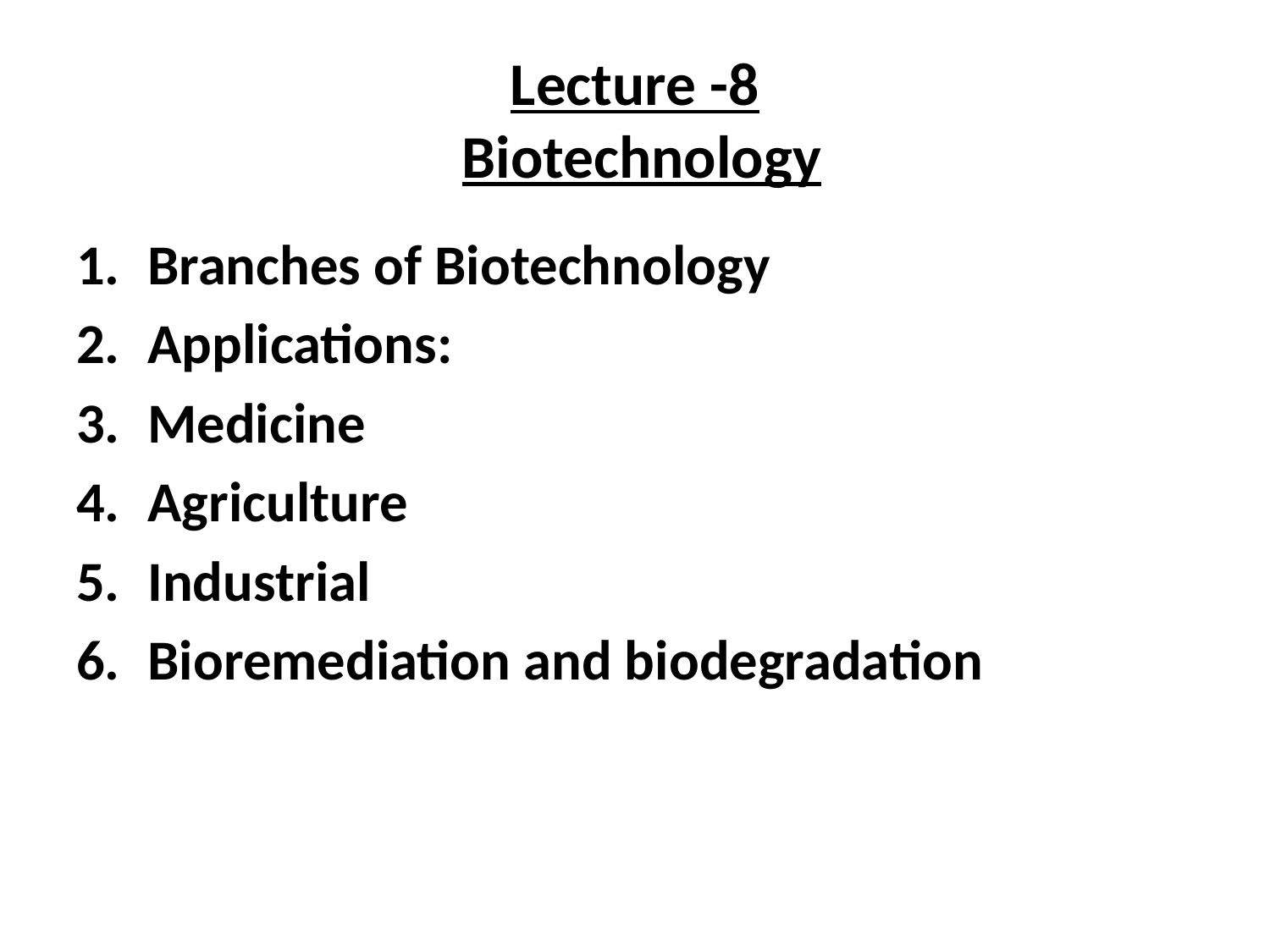

# Lecture -8 Biotechnology
Branches of Biotechnology
Applications:
Medicine
Agriculture
Industrial
Bioremediation and biodegradation